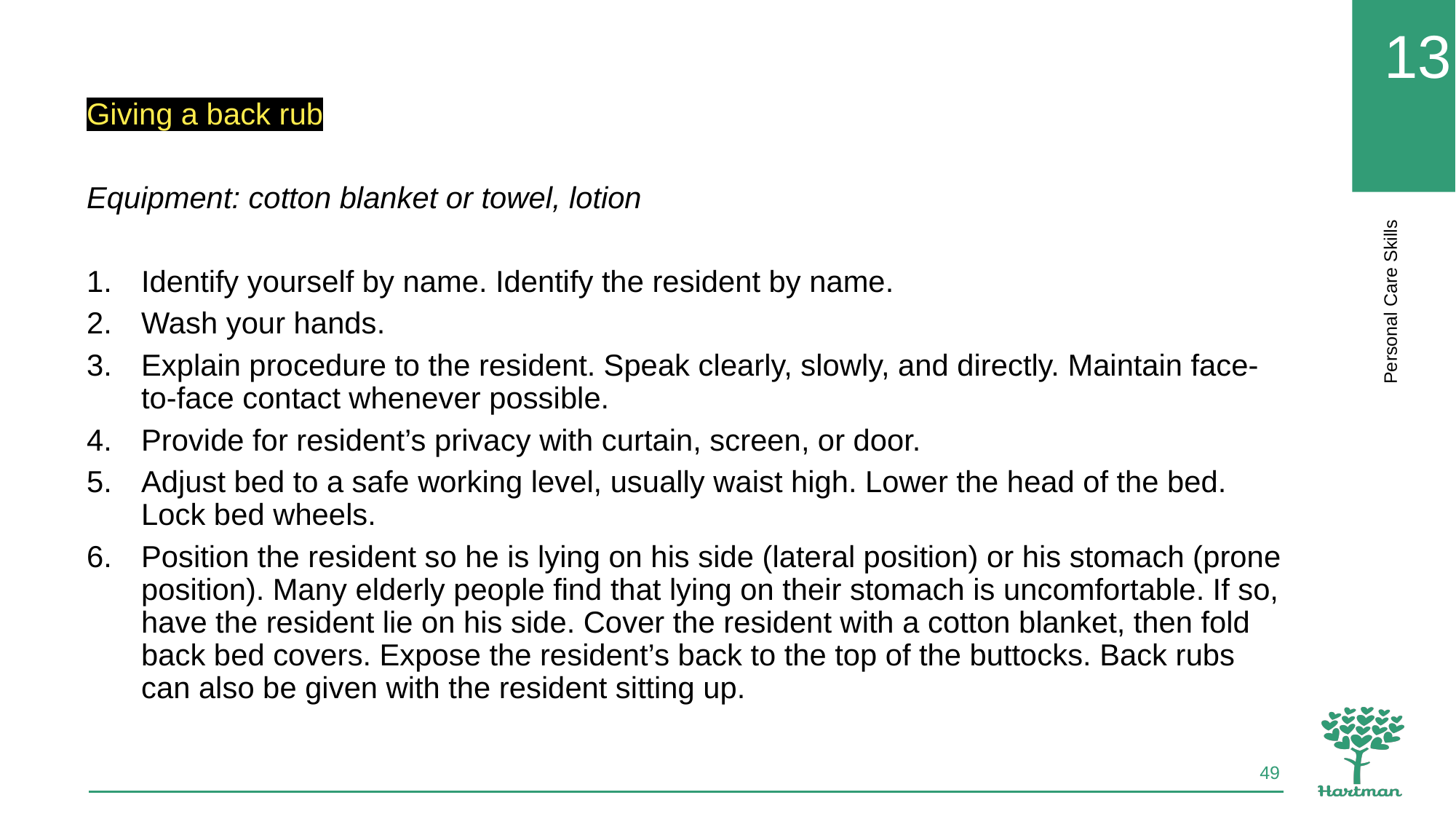

Giving a back rub

Equipment: cotton blanket or towel, lotion

Identify yourself by name. Identify the resident by name.
Wash your hands.
Explain procedure to the resident. Speak clearly, slowly, and directly. Maintain face-to-face contact whenever possible.
Provide for resident’s privacy with curtain, screen, or door.
Adjust bed to a safe working level, usually waist high. Lower the head of the bed. Lock bed wheels.
Position the resident so he is lying on his side (lateral position) or his stomach (prone position). Many elderly people find that lying on their stomach is uncomfortable. If so, have the resident lie on his side. Cover the resident with a cotton blanket, then fold back bed covers. Expose the resident’s back to the top of the buttocks. Back rubs can also be given with the resident sitting up.

49